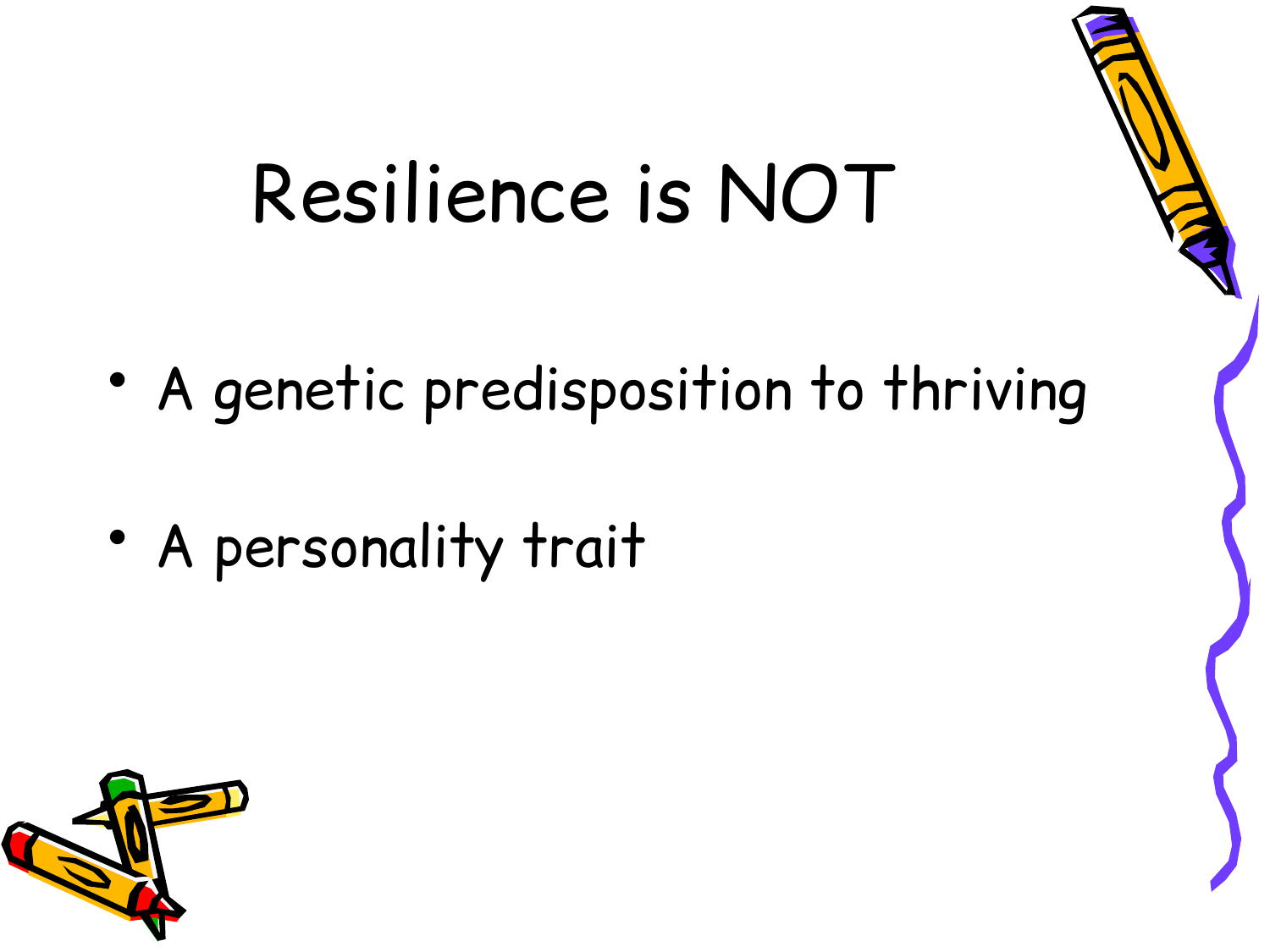

# Resilience is NOT
A genetic predisposition to thriving

A personality trait